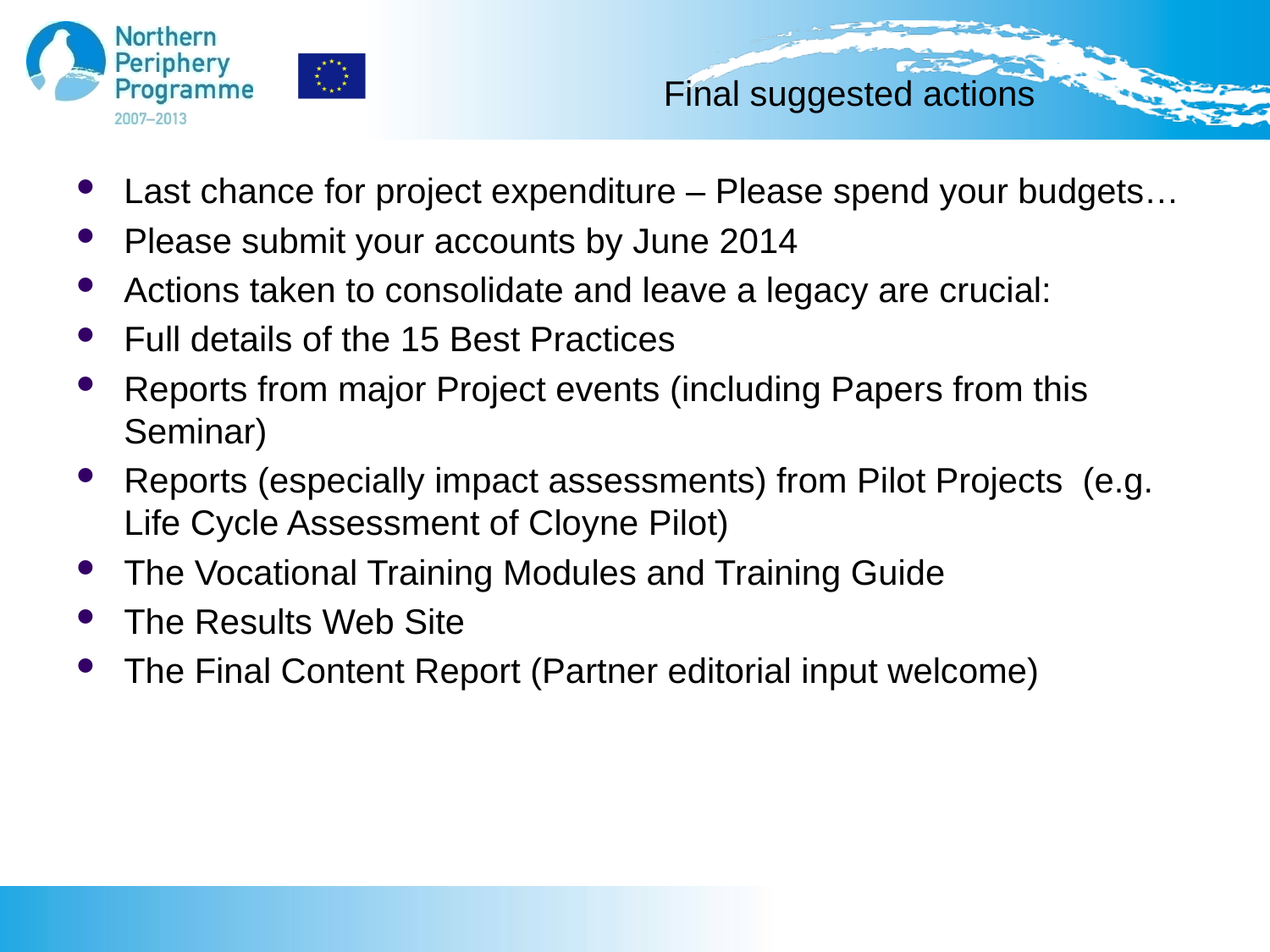

# Final suggested actions
Last chance for project expenditure – Please spend your budgets…
Please submit your accounts by June 2014
Actions taken to consolidate and leave a legacy are crucial:
Full details of the 15 Best Practices
Reports from major Project events (including Papers from this Seminar)
Reports (especially impact assessments) from Pilot Projects  (e.g. Life Cycle Assessment of Cloyne Pilot)
The Vocational Training Modules and Training Guide
The Results Web Site
The Final Content Report (Partner editorial input welcome)